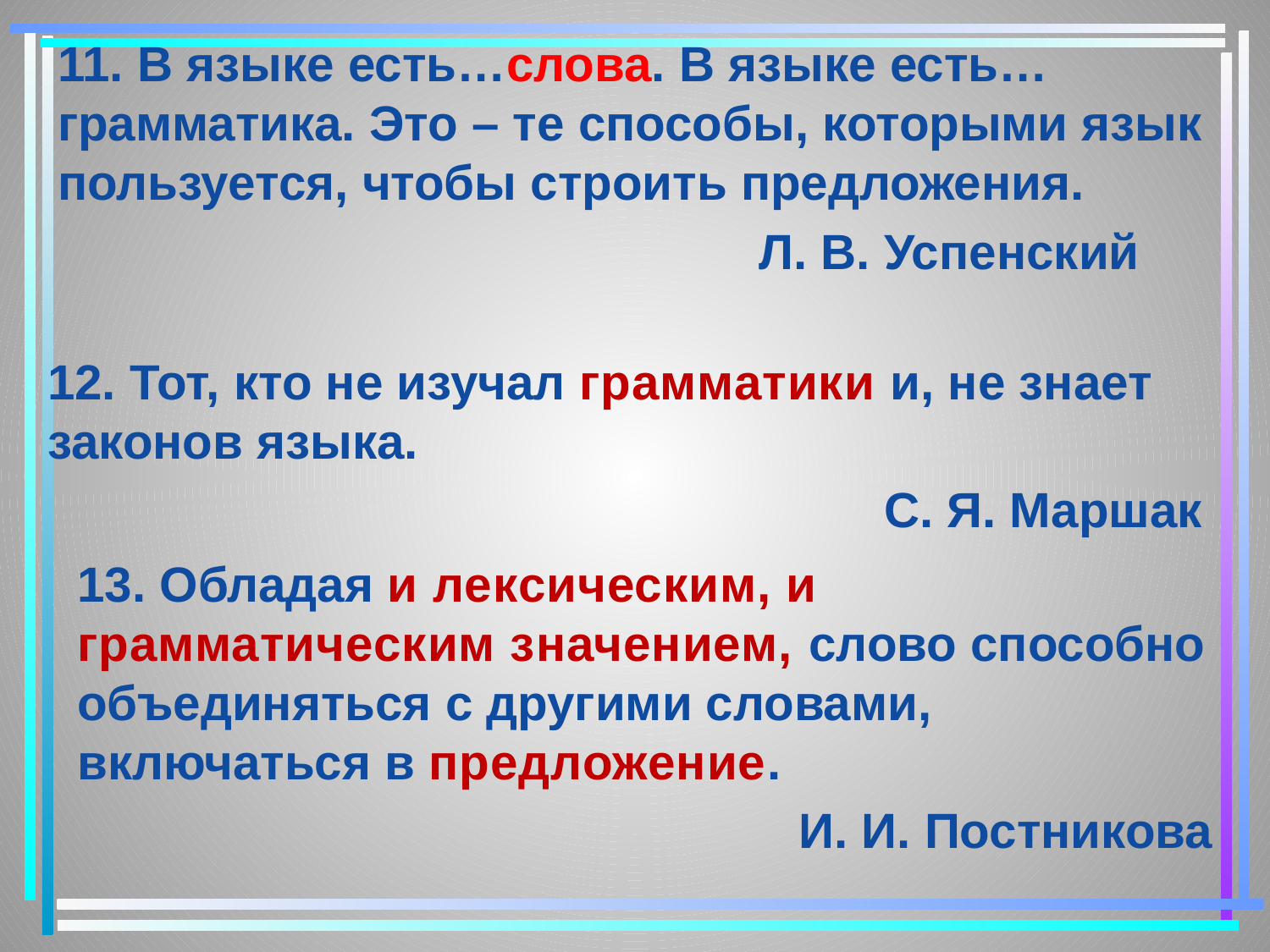

11. В языке есть…слова. В языке есть… грамматика. Это – те способы, которыми язык пользуется, чтобы строить предложения.
                                                   Л. В. Успенский
12. Тот, кто не изучал грамматики и, не знает законов языка.
С. Я. Маршак
13. Обладая и лексическим, и грамматическим значением, слово способно объединяться с другими словами, включаться в предложение.
И. И. Постникова